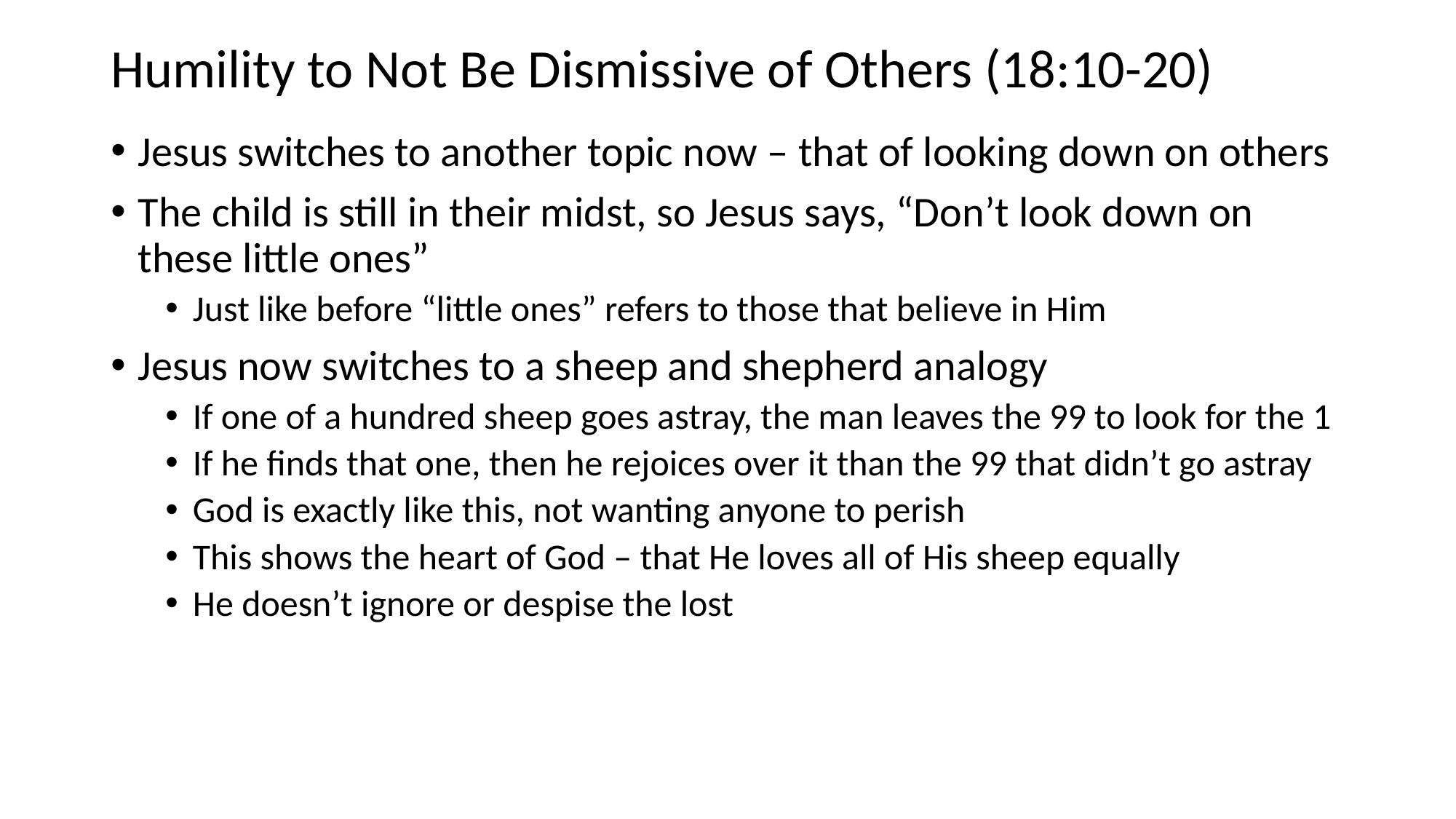

# Humility to Not Be Dismissive of Others (18:10-20)
Jesus switches to another topic now – that of looking down on others
The child is still in their midst, so Jesus says, “Don’t look down on these little ones”
Just like before “little ones” refers to those that believe in Him
Jesus now switches to a sheep and shepherd analogy
If one of a hundred sheep goes astray, the man leaves the 99 to look for the 1
If he finds that one, then he rejoices over it than the 99 that didn’t go astray
God is exactly like this, not wanting anyone to perish
This shows the heart of God – that He loves all of His sheep equally
He doesn’t ignore or despise the lost